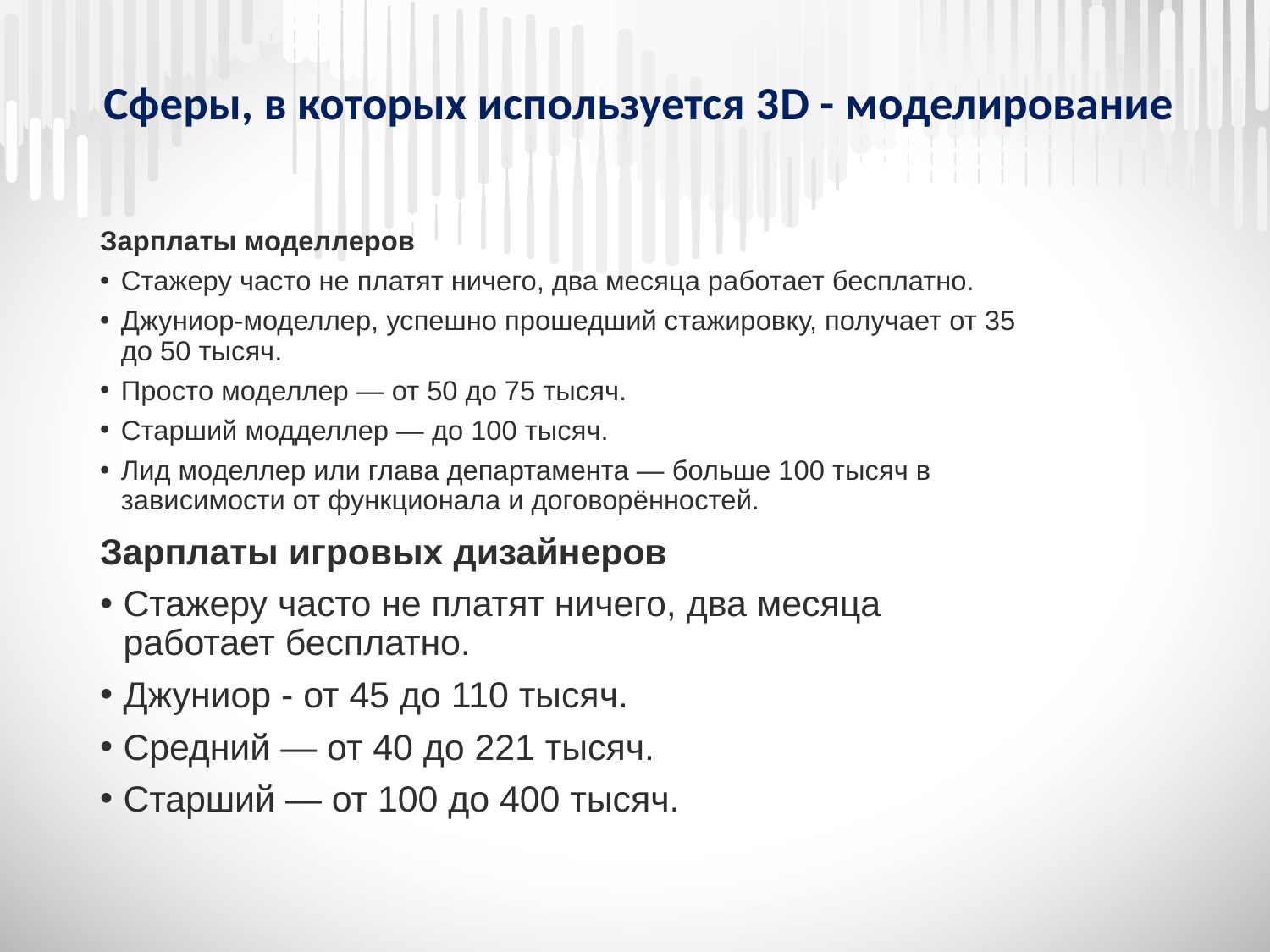

Сферы, в которых используется 3D - моделирование
Зарплаты моделлеров
Стажеру часто не платят ничего, два месяца работает бесплатно.
Джуниор-моделлер, успешно прошедший стажировку, получает от 35 до 50 тысяч.
Просто моделлер — от 50 до 75 тысяч.
Старший модделлер — до 100 тысяч.
Лид моделлер или глава департамента — больше 100 тысяч в зависимости от функционала и договорённостей.

Зарплаты игровых дизайнеров
Стажеру часто не платят ничего, два месяца работает бесплатно.
Джуниор - от 45 до 110 тысяч.
Средний — от 40 до 221 тысяч.
Старший — от 100 до 400 тысяч.